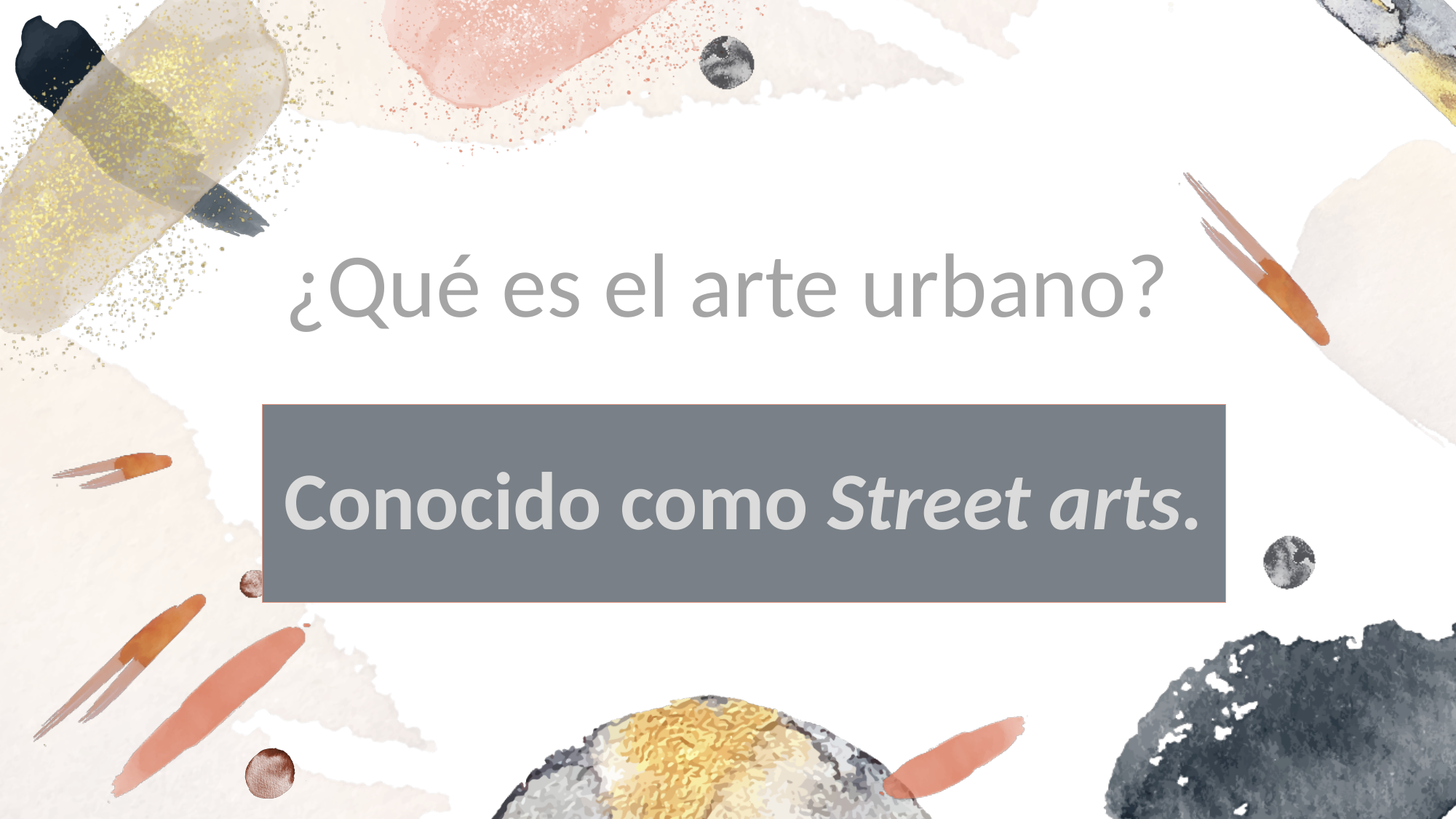

# ¿Qué es el arte urbano?
Conocido como Street arts.